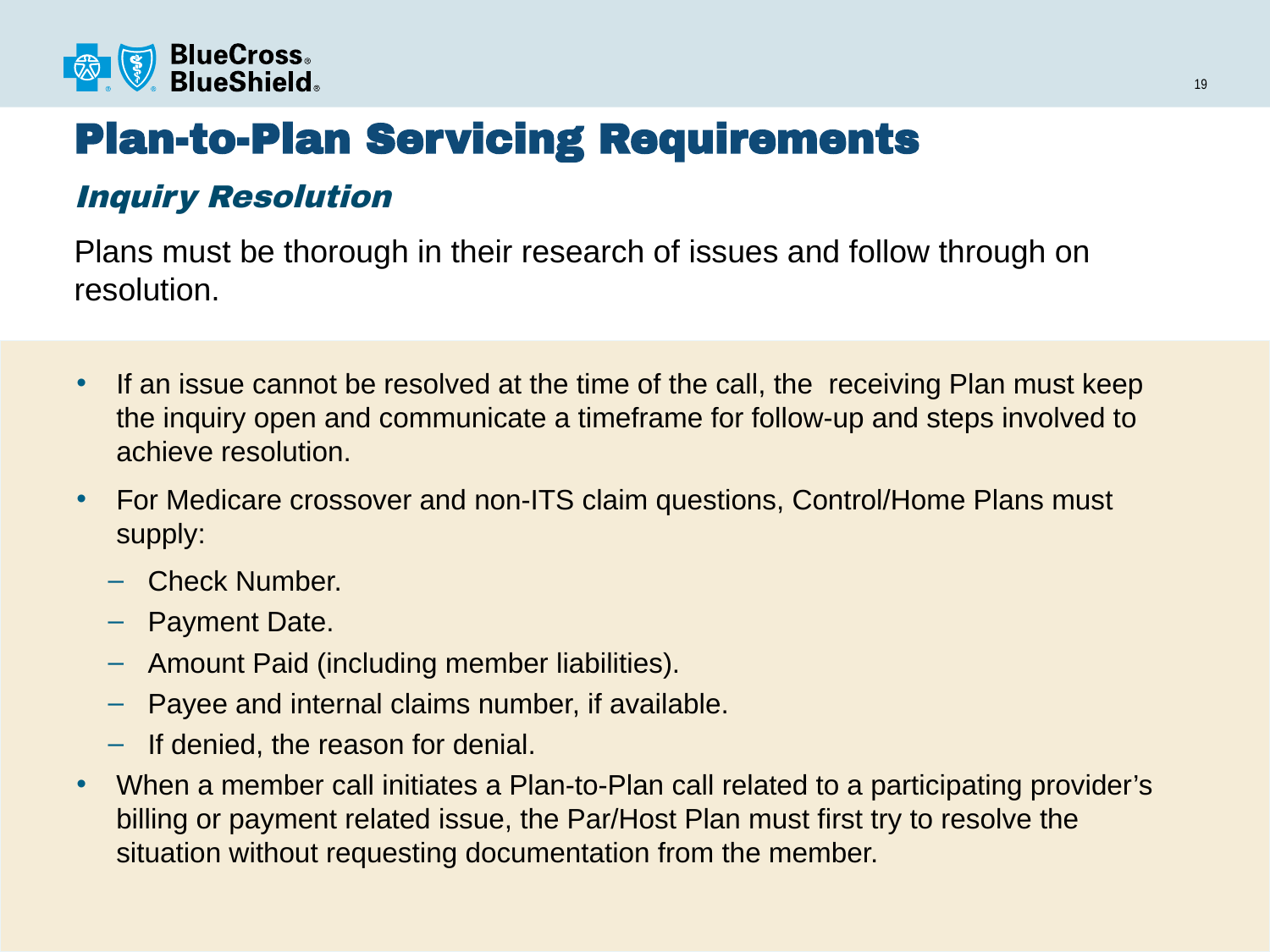

# Plan-to-Plan Servicing Requirements Inquiry Resolution
Plans must be thorough in their research of issues and follow through on resolution.

If an issue cannot be resolved at the time of the call, the  receiving Plan must keep the inquiry open and communicate a timeframe for follow-up and steps involved to achieve resolution.
For Medicare crossover and non-ITS claim questions, Control/Home Plans must supply:
 Check Number.
 Payment Date.
 Amount Paid (including member liabilities).
 Payee and internal claims number, if available.
 If denied, the reason for denial.
When a member call initiates a Plan-to-Plan call related to a participating provider’s billing or payment related issue, the Par/Host Plan must first try to resolve the situation without requesting documentation from the member.